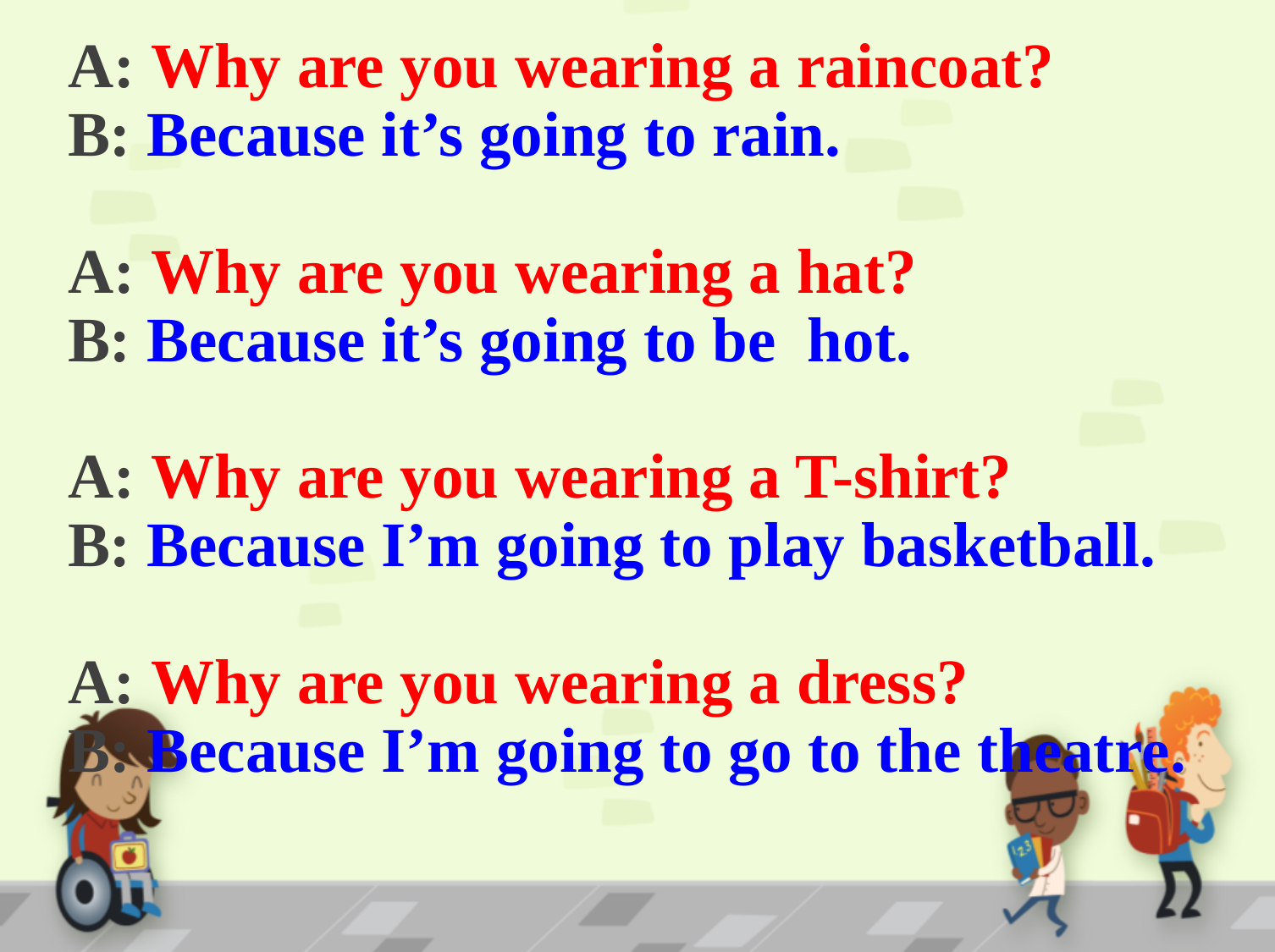

A: Why are you wearing a raincoat?
B: Because it’s going to rain.

A: Why are you wearing a hat?
B: Because it’s going to be  hot.

A: Why are you wearing a T-shirt?
B: Because I’m going to play basketball.

A: Why are you wearing a dress?
B: Because I’m going to go to the theatre.